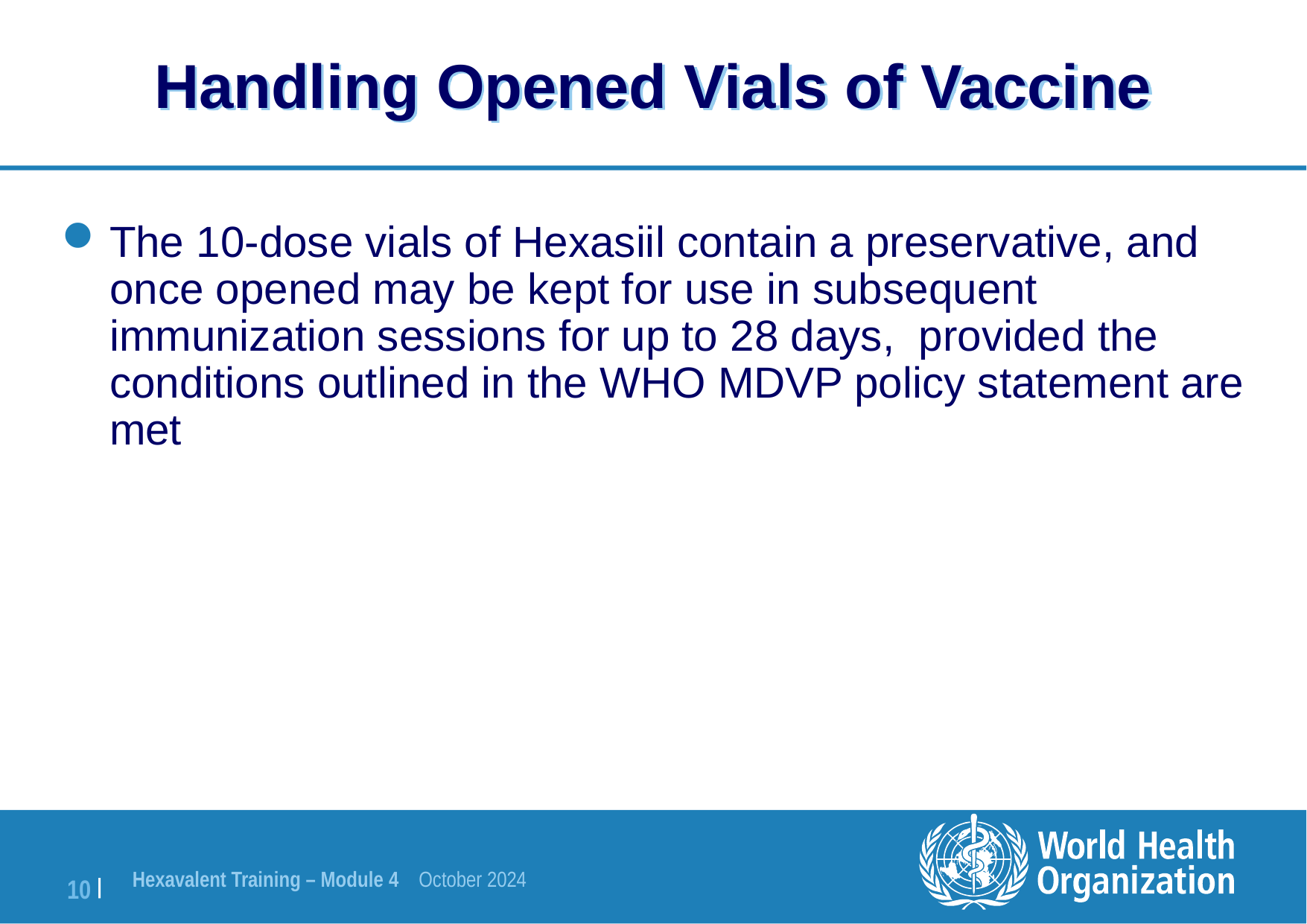

# Handling Opened Vials of Vaccine
The 10-dose vials of Hexasiil contain a preservative, and once opened may be kept for use in subsequent immunization sessions for up to 28 days,  provided the conditions outlined in the WHO MDVP policy statement are met